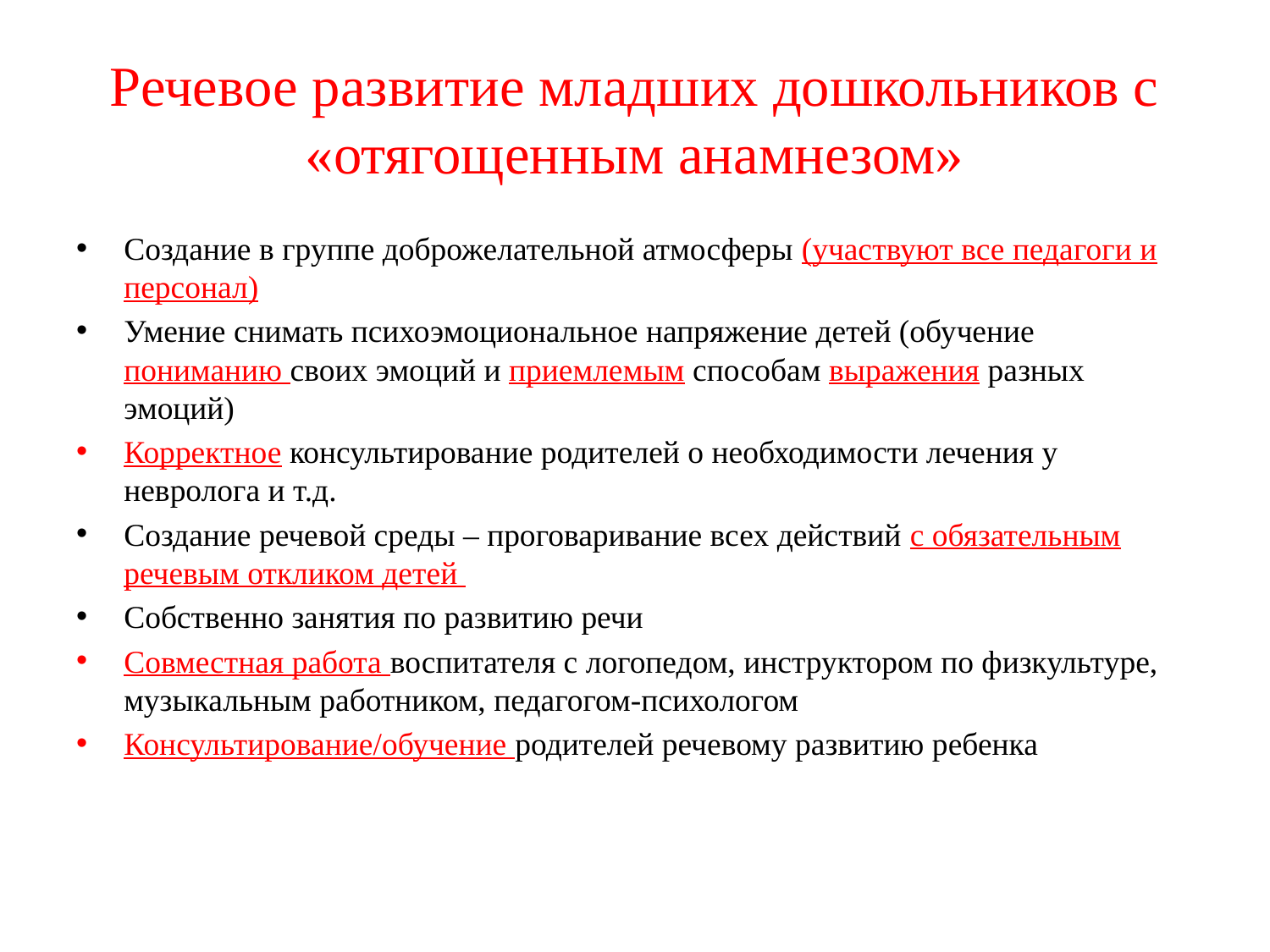

# Речевое развитие младших дошкольников с «отягощенным анамнезом»
Создание в группе доброжелательной атмосферы (участвуют все педагоги и персонал)
Умение снимать психоэмоциональное напряжение детей (обучение пониманию своих эмоций и приемлемым способам выражения разных эмоций)
Корректное консультирование родителей о необходимости лечения у невролога и т.д.
Создание речевой среды – проговаривание всех действий с обязательным речевым откликом детей
Собственно занятия по развитию речи
Совместная работа воспитателя с логопедом, инструктором по физкультуре, музыкальным работником, педагогом-психологом
Консультирование/обучение родителей речевому развитию ребенка